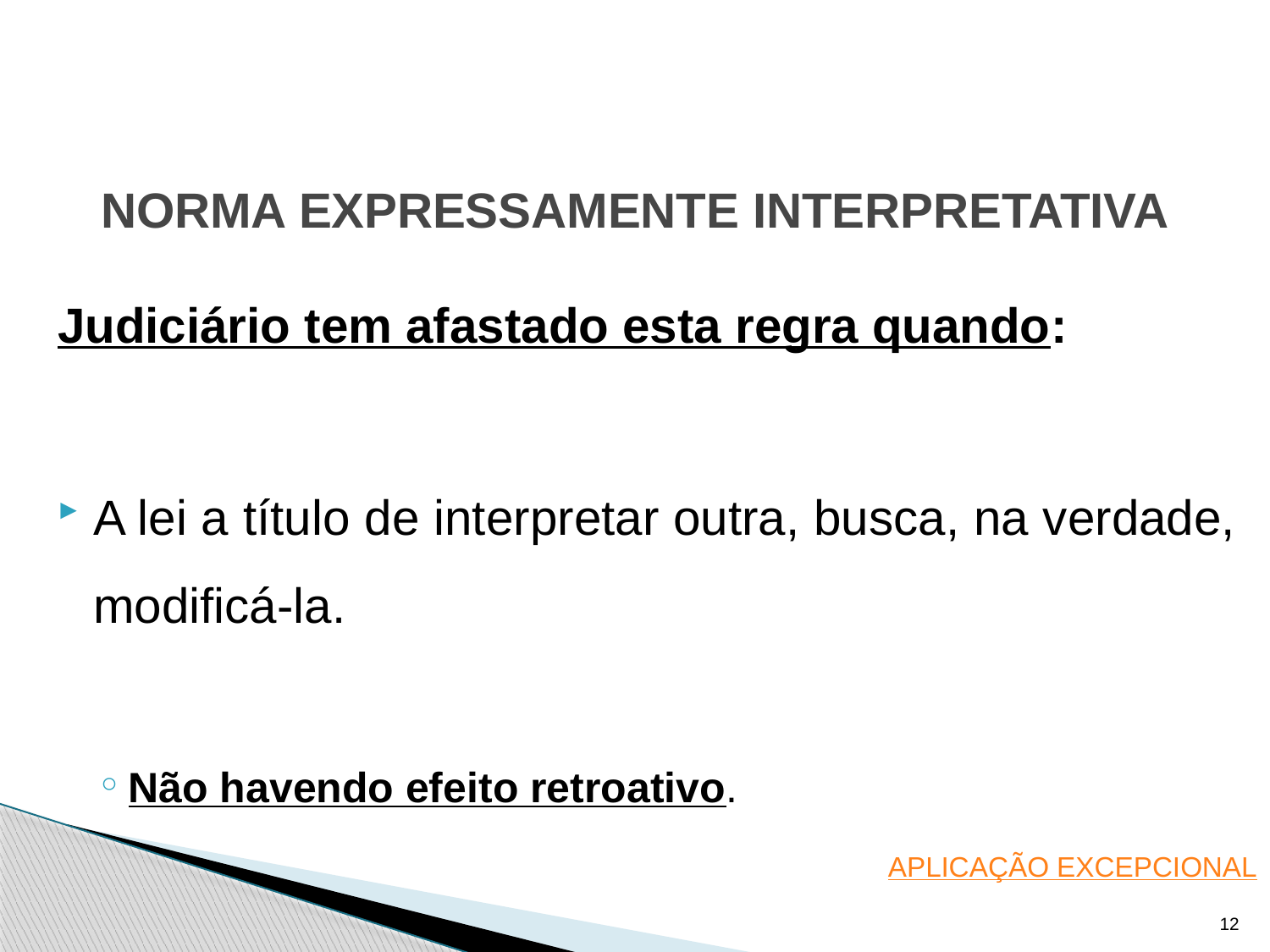

# NORMA EXPRESSAMENTE INTERPRETATIVA
Judiciário tem afastado esta regra quando:

A lei a título de interpretar outra, busca, na verdade, modificá-la.

Não havendo efeito retroativo.
APLICAÇÃO EXCEPCIONAL

12